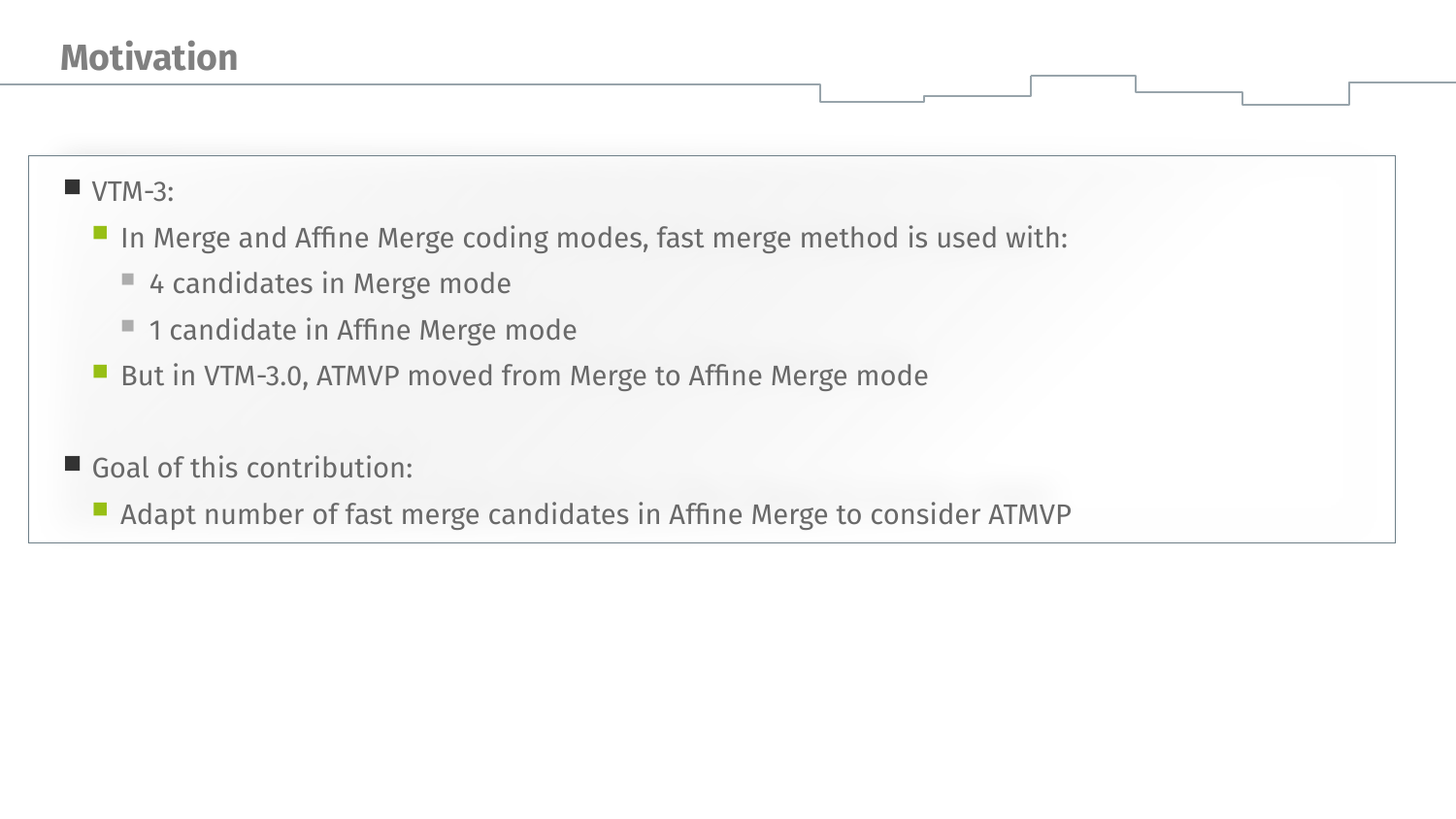

# Motivation
VTM-3:
In Merge and Affine Merge coding modes, fast merge method is used with:
4 candidates in Merge mode
1 candidate in Affine Merge mode
But in VTM-3.0, ATMVP moved from Merge to Affine Merge mode

Goal of this contribution:
Adapt number of fast merge candidates in Affine Merge to consider ATMVP